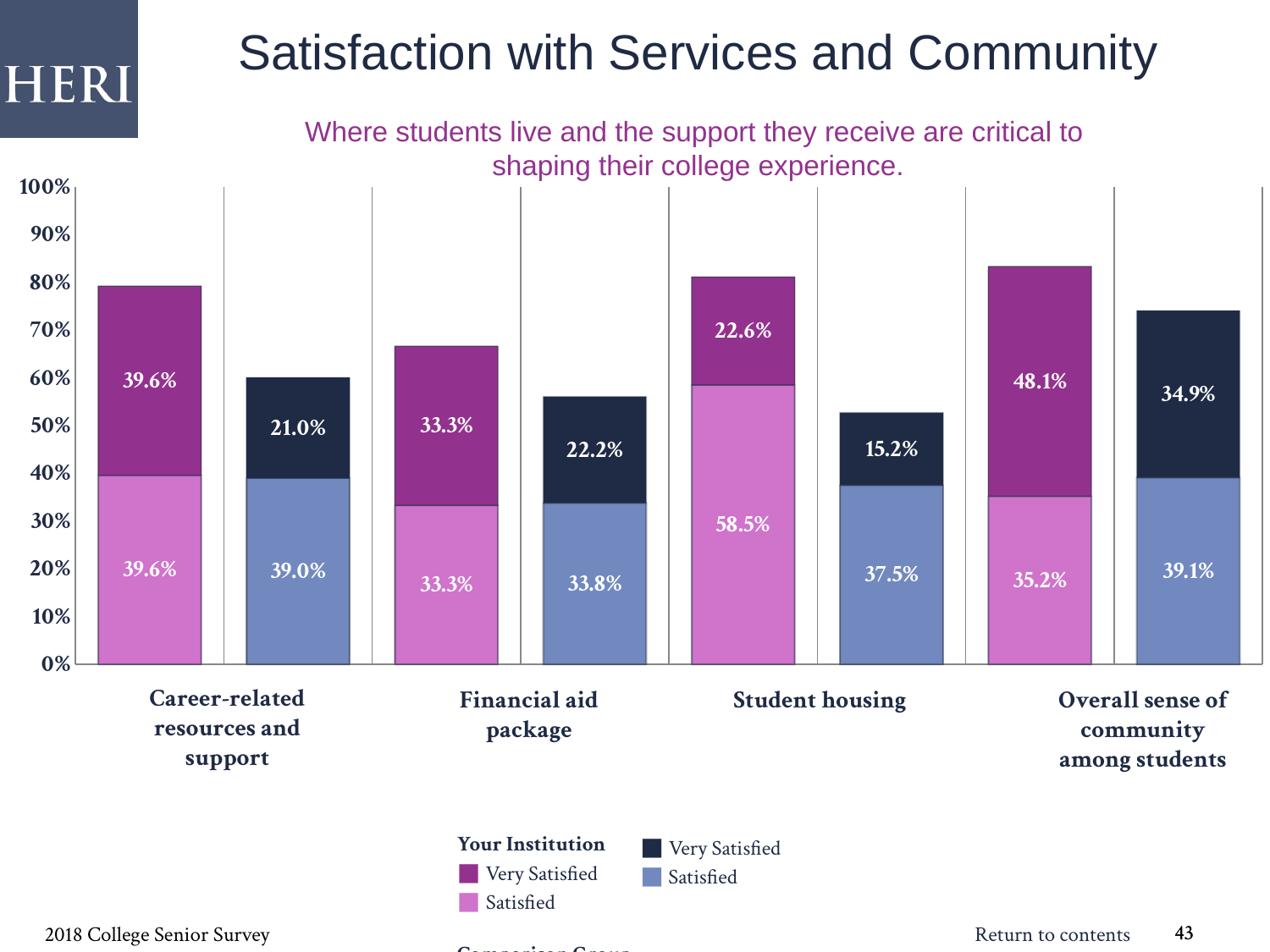

Satisfaction with Services and Community
Where students live and the support they receive are critical to
shaping their college experience.

### Chart

| Category | satisfied | very satisfied |
|---|---|---|
| Career-related resources and support | 0.396 | 0.396 |
| comp | 0.39 | 0.21 |
| Financial aid package | 0.333 | 0.333 |
| comp | 0.338 | 0.222 |
| Student housing (e.g., residence halls) | 0.585 | 0.226 |
| comp | 0.375 | 0.152 |
| Overall sense of community among students | 0.352 | 0.481 |
| comp | 0.391 | 0.349 |
Career-related resources and support
Financial aid package
Student housing
Overall sense of community among students
Your Institution
■ Very Satisfied
■ Satisfied

Comparison Group
■ Very Satisfied
■ Satisfied

2018 College Senior Survey
43
43